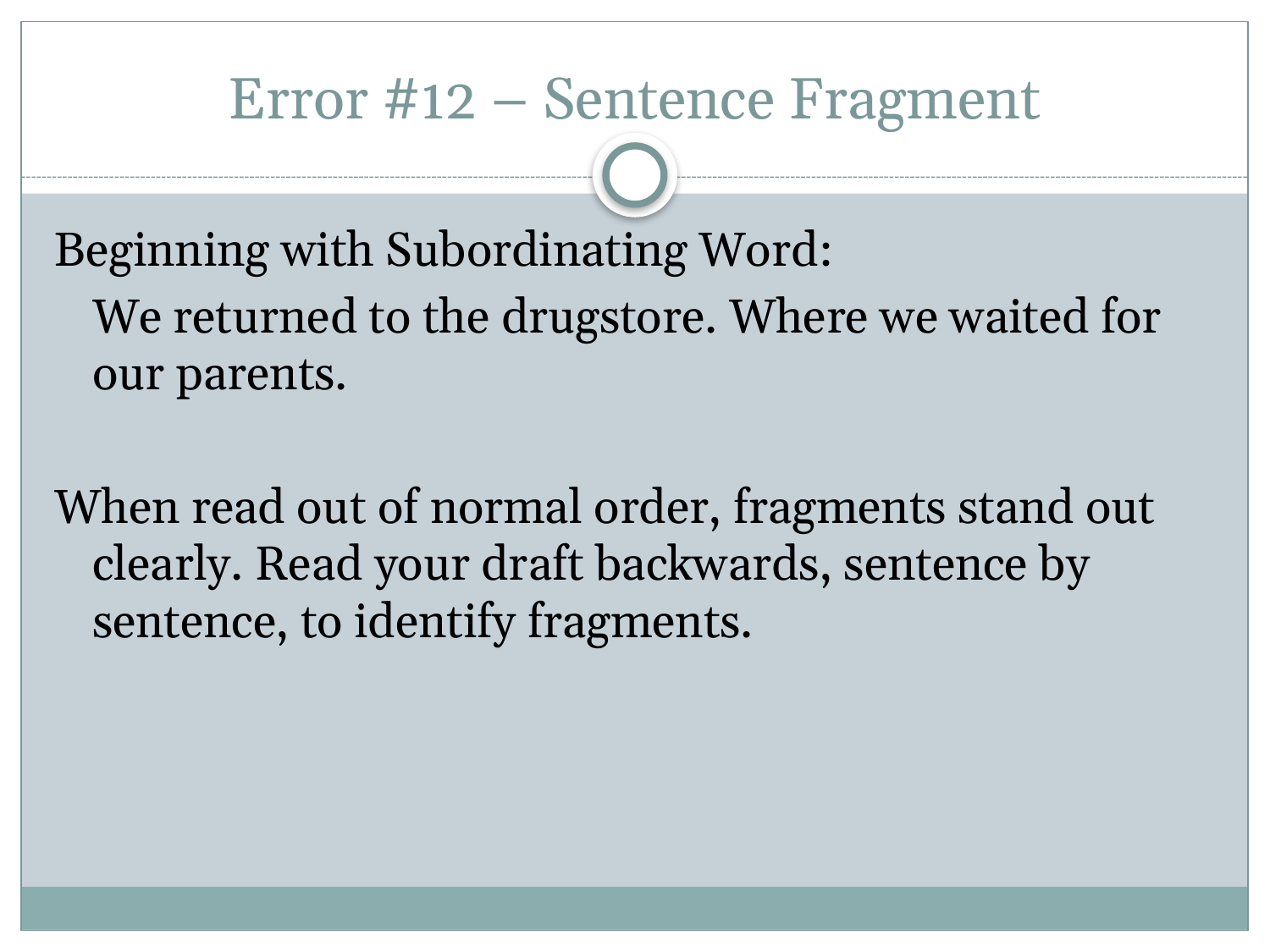

# Error #12 – Sentence Fragment
Beginning with Subordinating Word:
	We returned to the drugstore. Where we waited for our parents.

When read out of normal order, fragments stand out clearly. Read your draft backwards, sentence by sentence, to identify fragments.